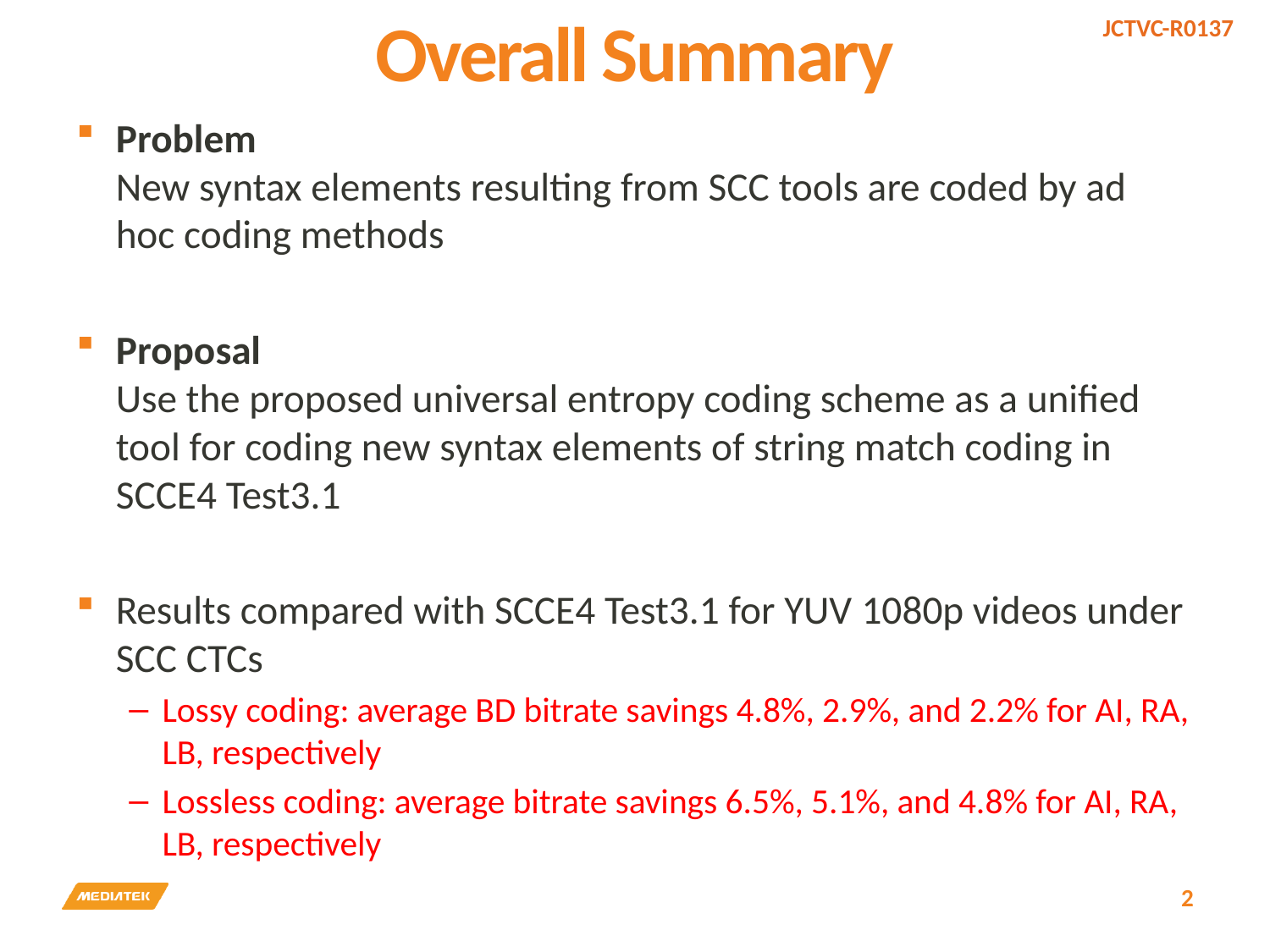

# Overall Summary
Problem
New syntax elements resulting from SCC tools are coded by ad hoc coding methods

Proposal
Use the proposed universal entropy coding scheme as a unified tool for coding new syntax elements of string match coding in SCCE4 Test3.1

Results compared with SCCE4 Test3.1 for YUV 1080p videos under SCC CTCs
Lossy coding: average BD bitrate savings 4.8%, 2.9%, and 2.2% for AI, RA, LB, respectively
Lossless coding: average bitrate savings 6.5%, 5.1%, and 4.8% for AI, RA, LB, respectively
2